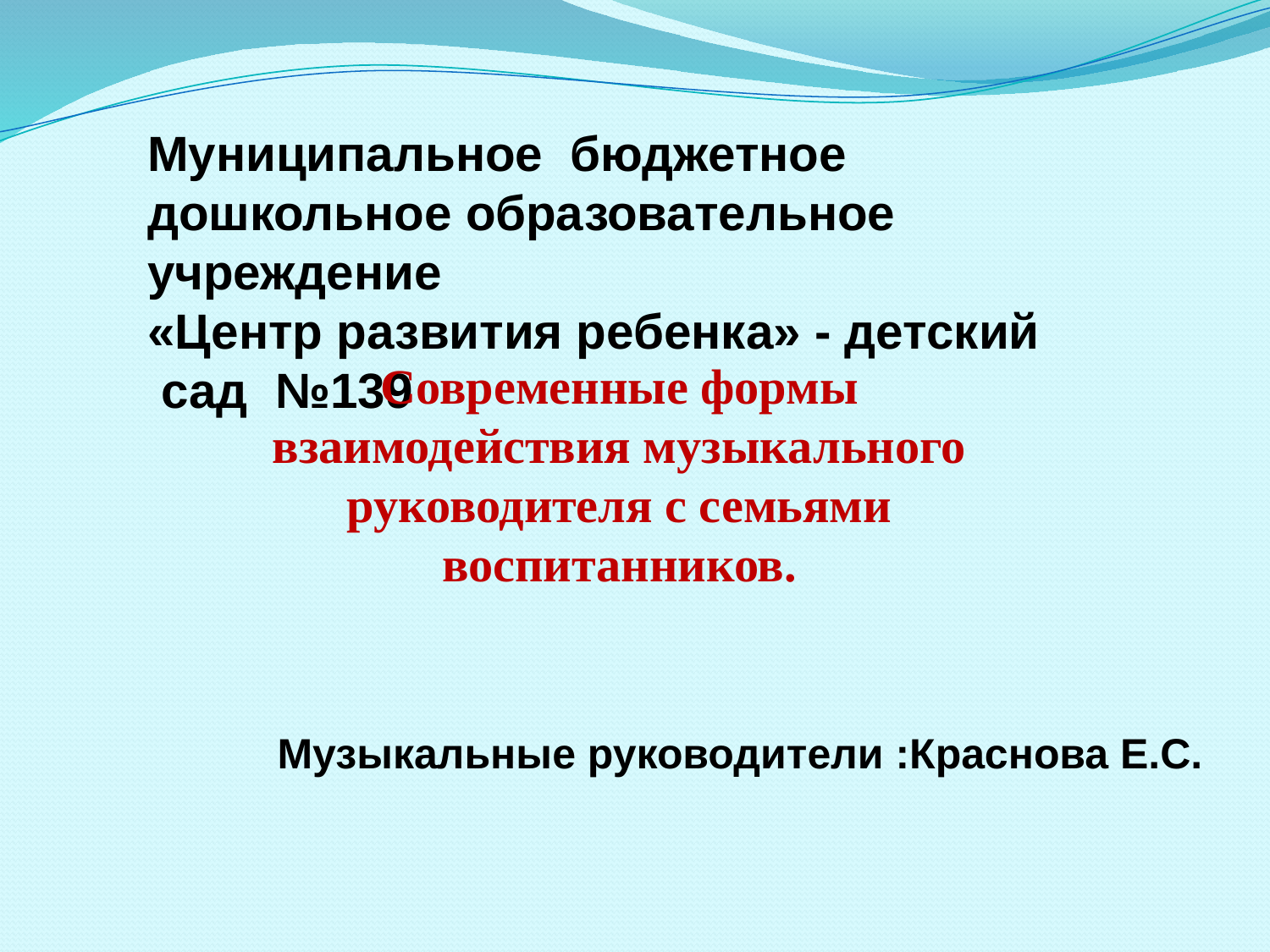

Муниципальное  бюджетное дошкольное образовательное учреждение
«Центр развития ребенка» - детский  сад  №139

#
Современные формы взаимодействия музыкального руководителя с семьями воспитанников.

Музыкальные руководители :Краснова Е.С.